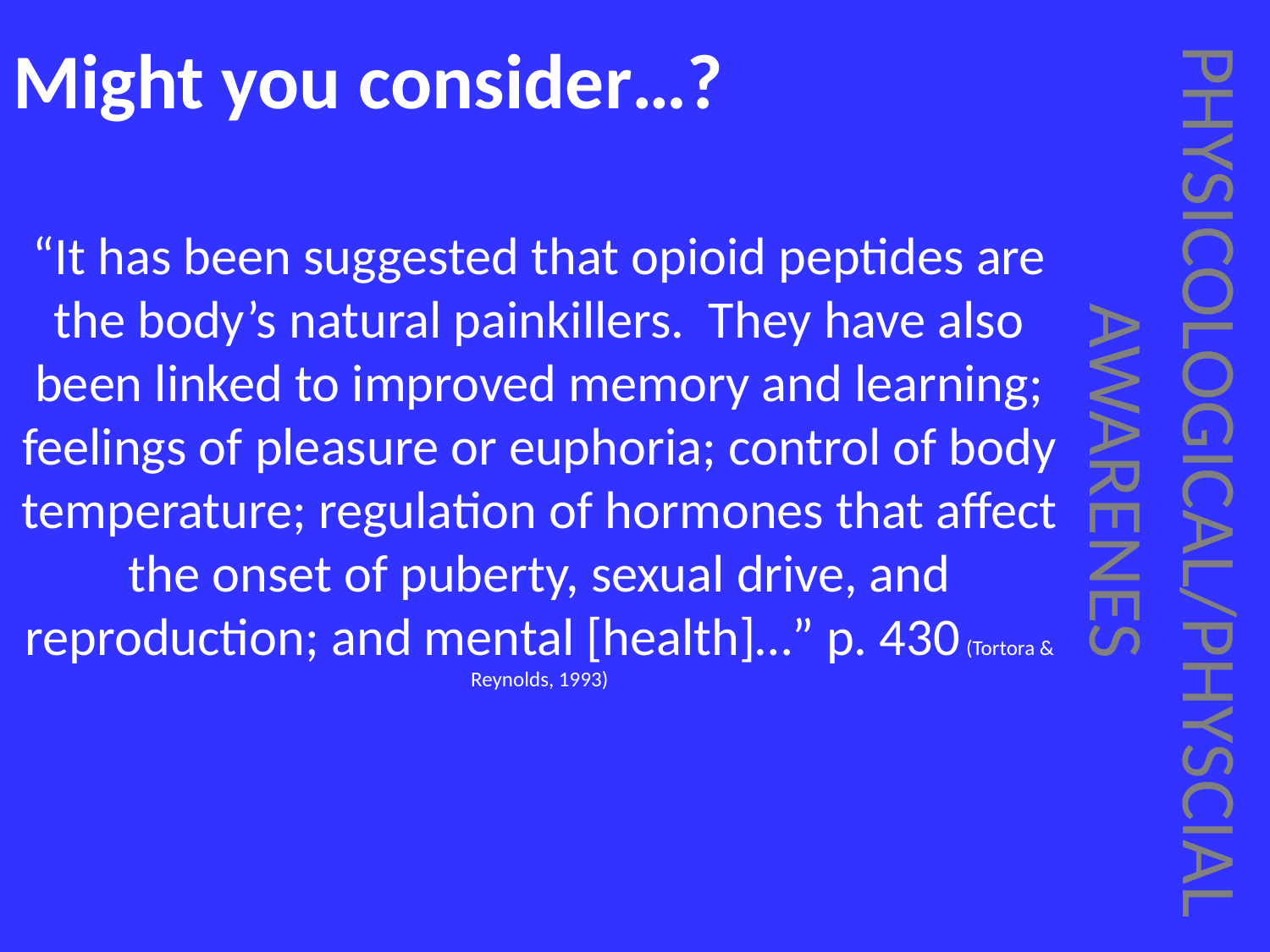

# Might you consider…?
“It has been suggested that opioid peptides are the body’s natural painkillers.  They have also been linked to improved memory and learning; feelings of pleasure or euphoria; control of body temperature; regulation of hormones that affect the onset of puberty, sexual drive, and reproduction; and mental [health]…” p. 430 (Tortora & Reynolds, 1993)
PHYSICOLOGICAL/PHYSCIAL AWARENES